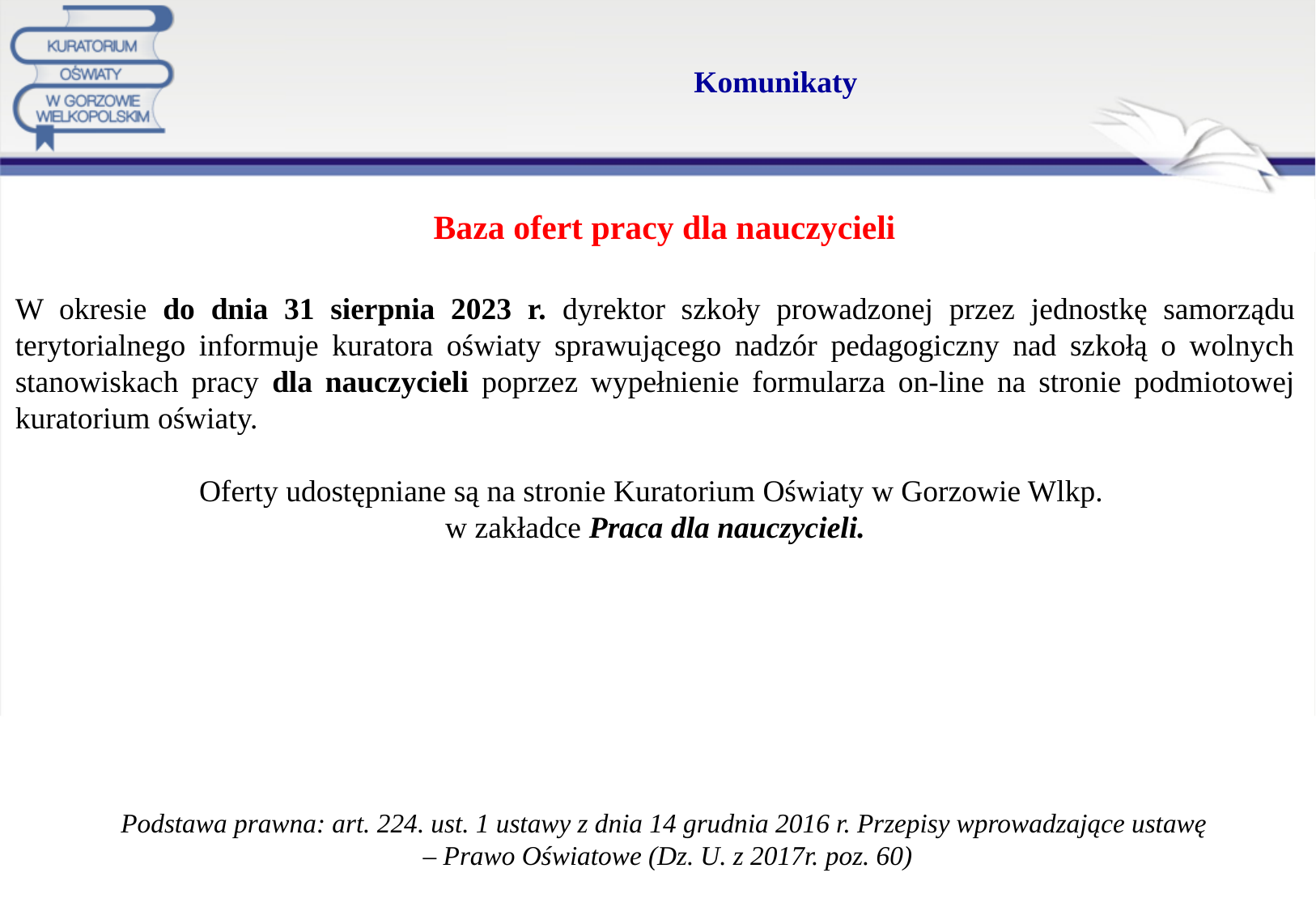

# Komunikaty
Baza ofert pracy dla nauczycieli
W okresie do dnia 31 sierpnia 2023 r. dyrektor szkoły prowadzonej przez jednostkę samorządu terytorialnego informuje kuratora oświaty sprawującego nadzór pedagogiczny nad szkołą o wolnych stanowiskach pracy dla nauczycieli poprzez wypełnienie formularza on-line na stronie podmiotowej kuratorium oświaty.

Oferty udostępniane są na stronie Kuratorium Oświaty w Gorzowie Wlkp.
w zakładce Praca dla nauczycieli.

Podstawa prawna: art. 224. ust. 1 ustawy z dnia 14 grudnia 2016 r. Przepisy wprowadzające ustawę
 – Prawo Oświatowe (Dz. U. z 2017r. poz. 60)